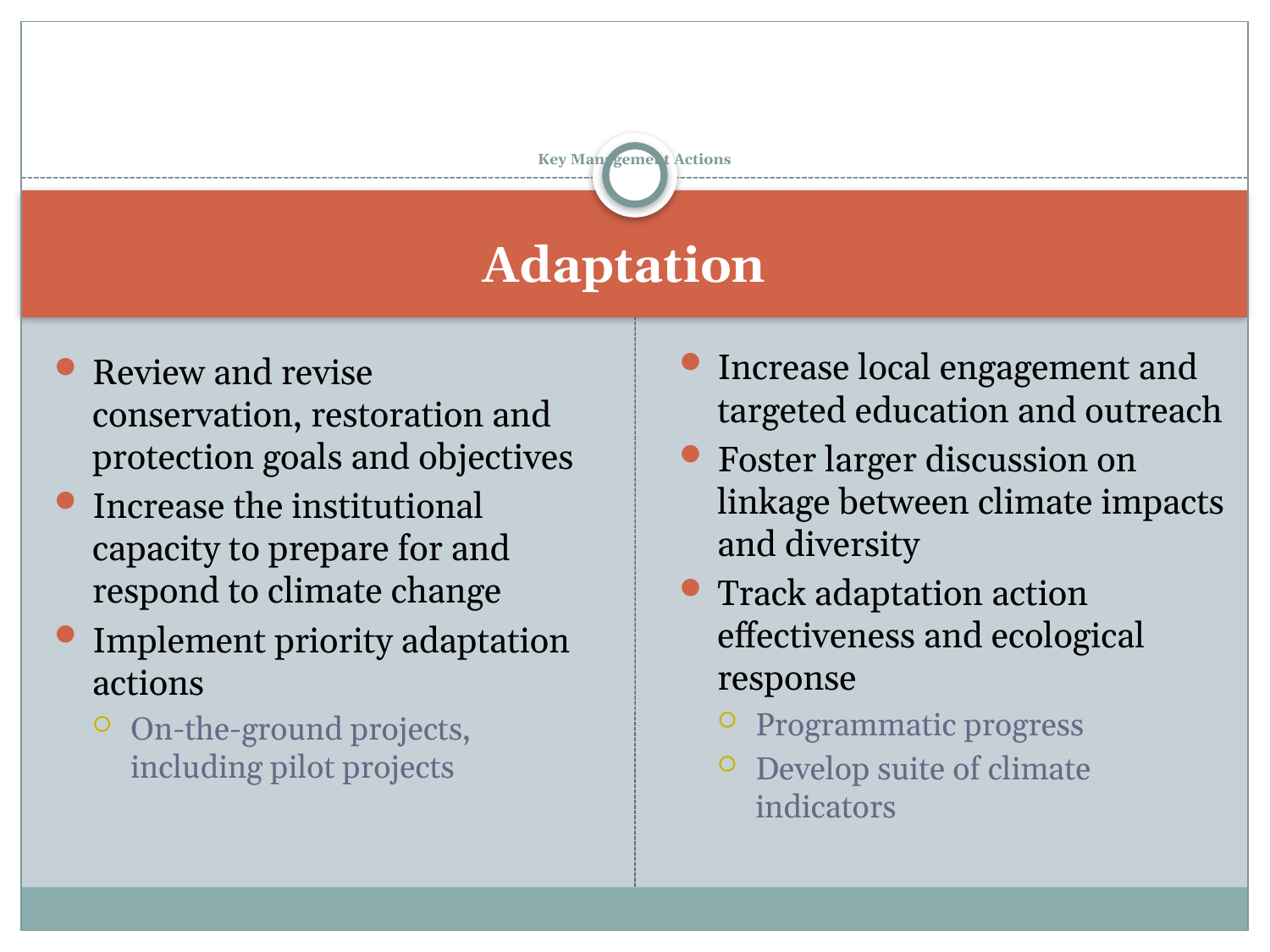

# Key Management Actions
Adaptation
Increase local engagement and targeted education and outreach
Foster larger discussion on linkage between climate impacts and diversity
Track adaptation action effectiveness and ecological response
Programmatic progress
Develop suite of climate indicators

Review and revise conservation, restoration and protection goals and objectives
Increase the institutional capacity to prepare for and respond to climate change
Implement priority adaptation actions
On-the-ground projects, including pilot projects